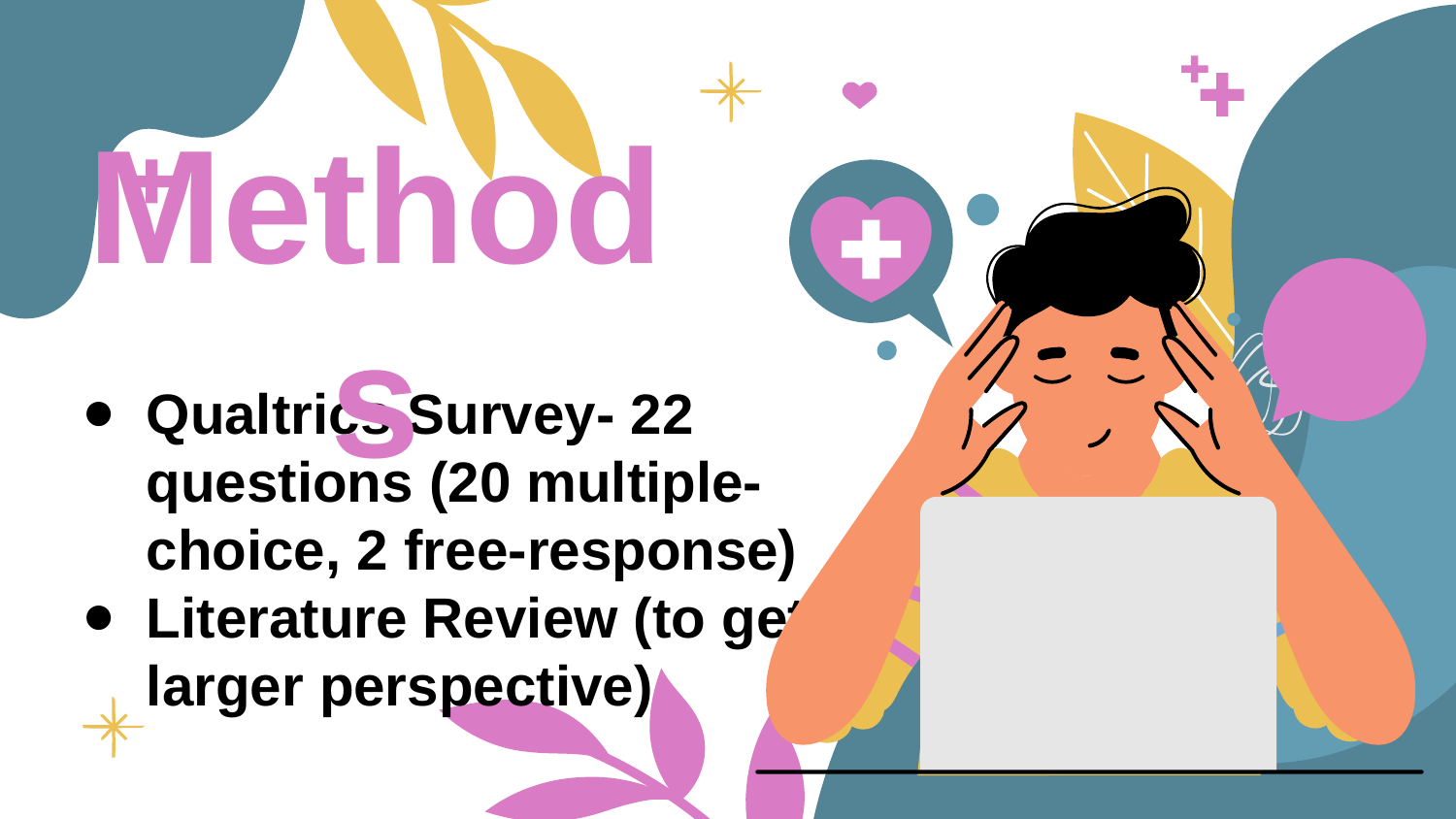

Methods

# Qualtrics Survey- 22 questions (20 multiple-choice, 2 free-response)
Literature Review (to get a larger perspective)